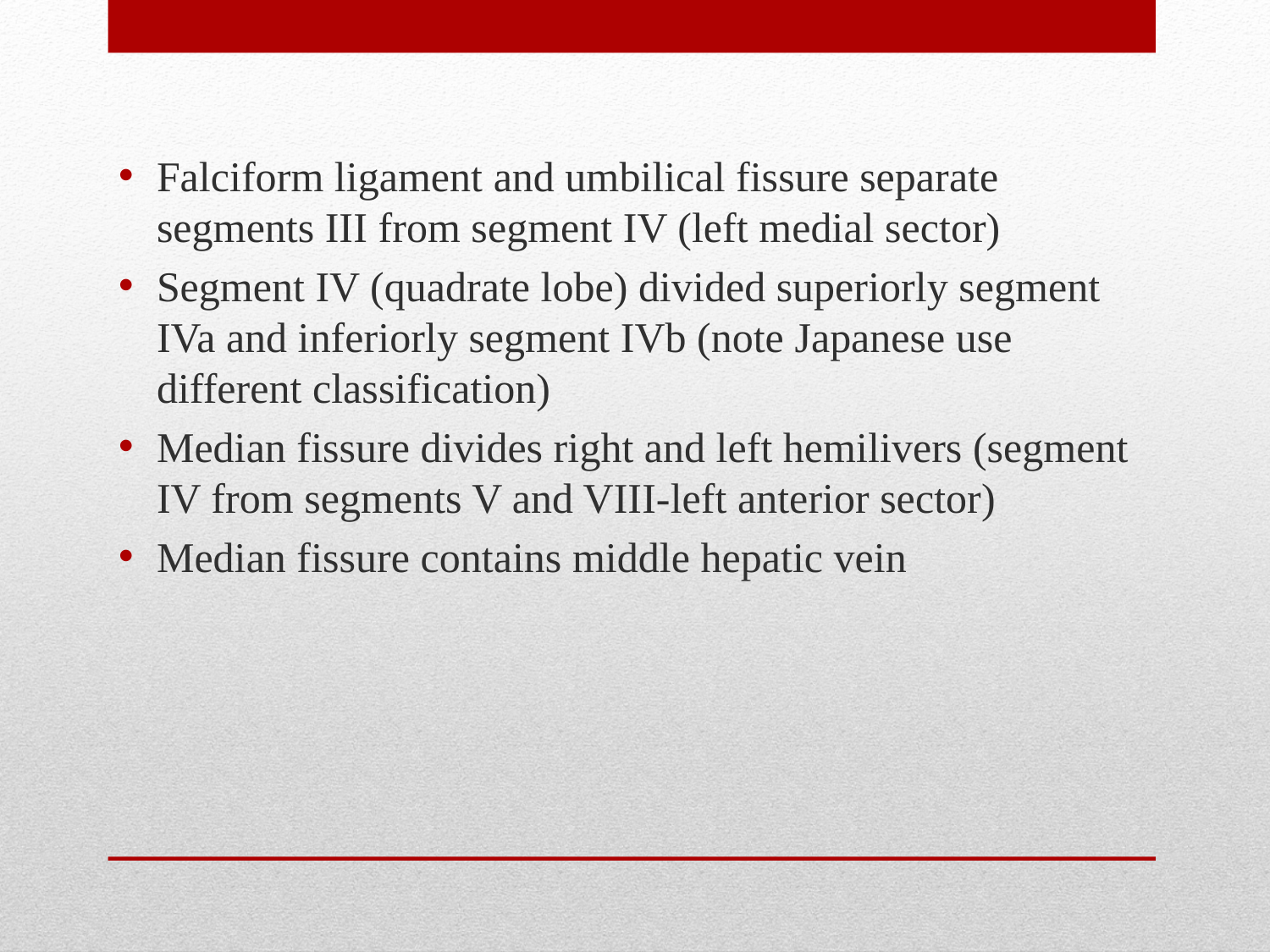

Falciform ligament and umbilical fissure separate segments III from segment IV (left medial sector)
Segment IV (quadrate lobe) divided superiorly segment IVa and inferiorly segment IVb (note Japanese use different classification)
Median fissure divides right and left hemilivers (segment IV from segments V and VIII-left anterior sector)
Median fissure contains middle hepatic vein
#